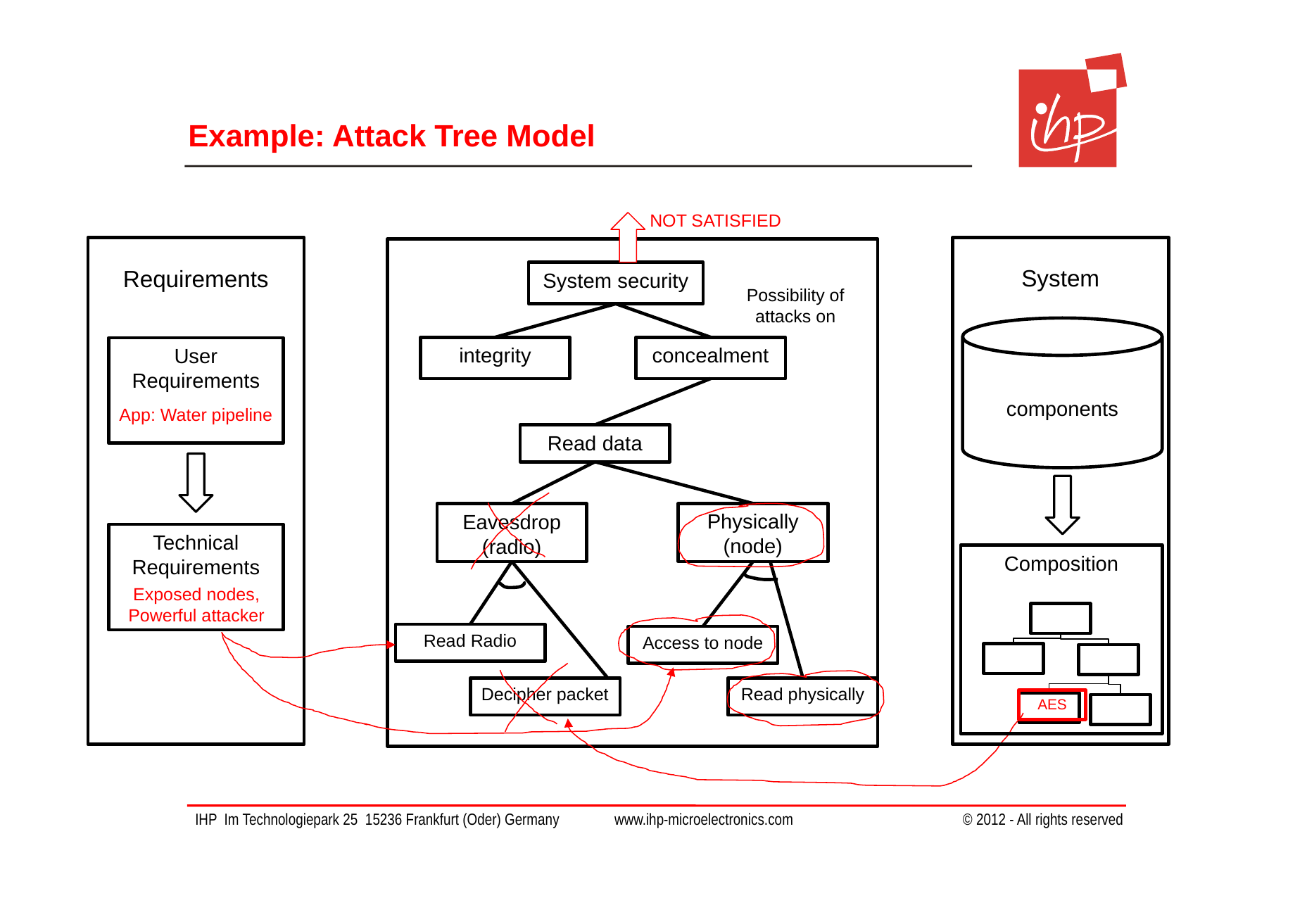

# Example: Attack Tree Model
NOT SATISFIED

System
Requirements
System security
Possibility of attacks on

components
integrity
concealment
User
Requirements
App: Water pipeline
Read data

Physically (node)

Eavesdrop (radio)
Technical
Requirements
Composition

Exposed nodes,
Powerful attacker

Read Radio
Access to node

Decipher packet
Read physically
AES